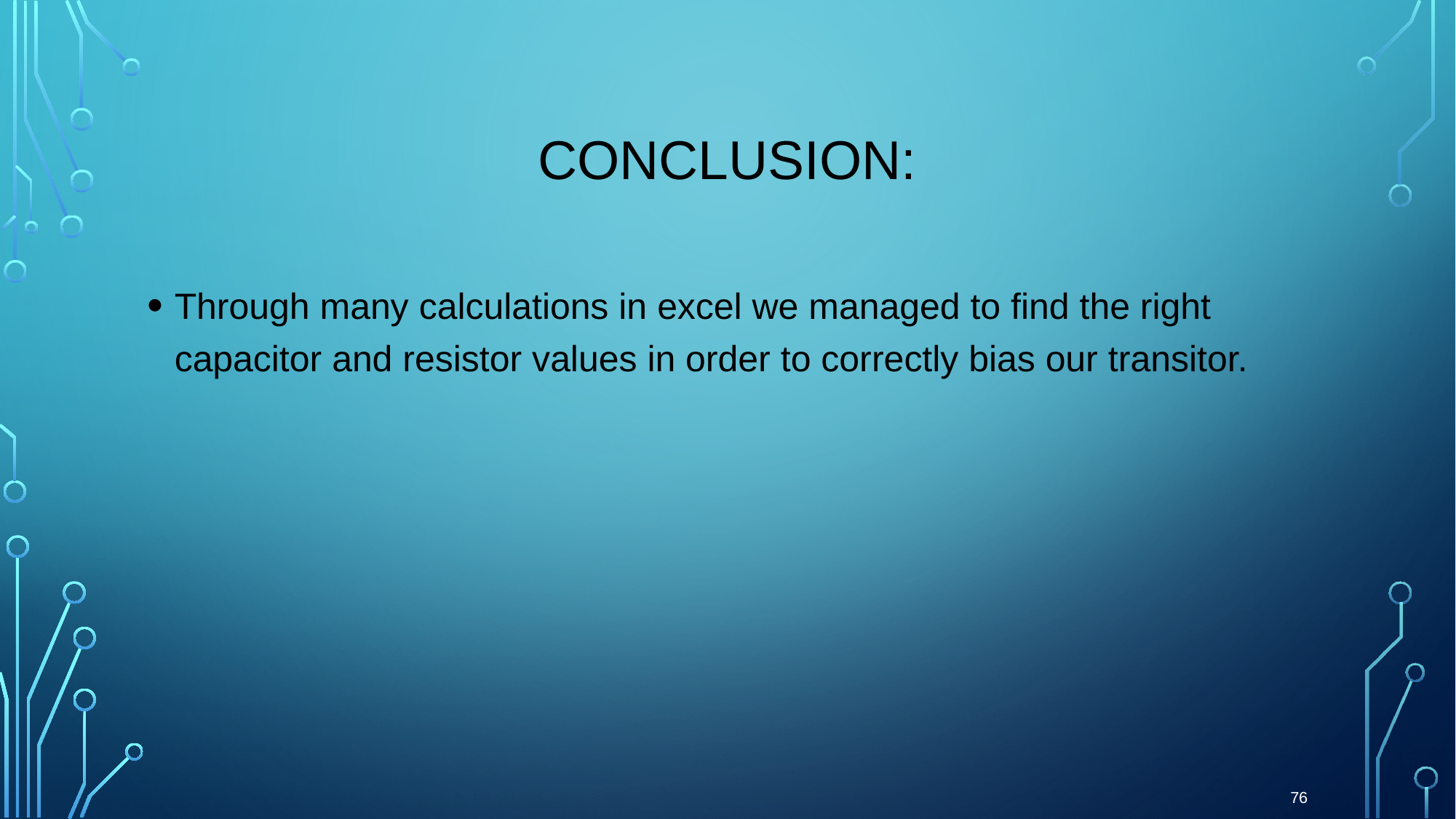

# Conclusion:
Through many calculations in excel we managed to find the right capacitor and resistor values in order to correctly bias our transitor.
76